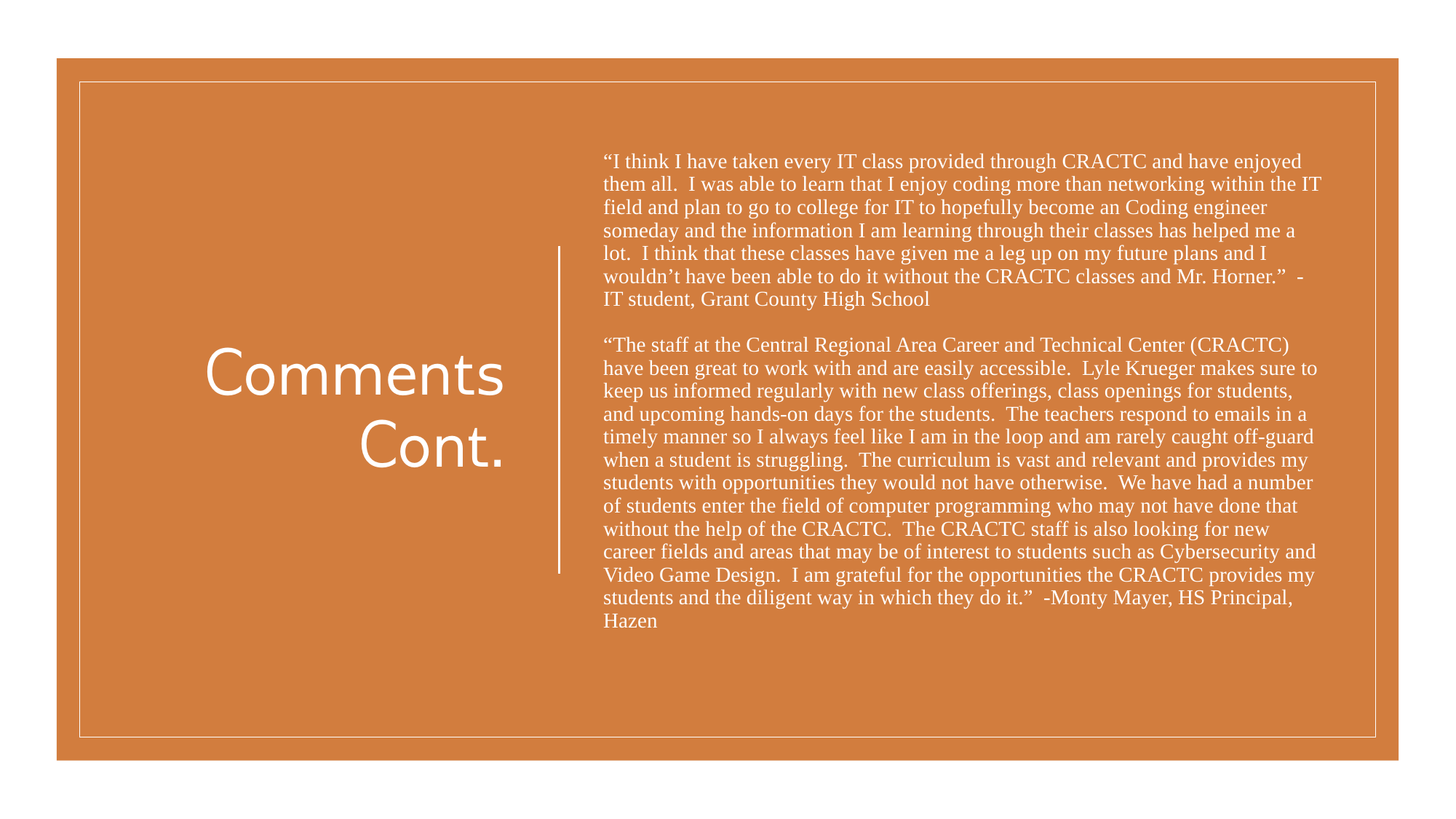

# Comments Cont.
“I think I have taken every IT class provided through CRACTC and have enjoyed them all.  I was able to learn that I enjoy coding more than networking within the IT field and plan to go to college for IT to hopefully become an Coding engineer someday and the information I am learning through their classes has helped me a lot.  I think that these classes have given me a leg up on my future plans and I wouldn’t have been able to do it without the CRACTC classes and Mr. Horner.”  -IT student, Grant County High School

“The staff at the Central Regional Area Career and Technical Center (CRACTC) have been great to work with and are easily accessible.  Lyle Krueger makes sure to keep us informed regularly with new class offerings, class openings for students, and upcoming hands-on days for the students.  The teachers respond to emails in a timely manner so I always feel like I am in the loop and am rarely caught off-guard when a student is struggling.  The curriculum is vast and relevant and provides my students with opportunities they would not have otherwise.  We have had a number of students enter the field of computer programming who may not have done that without the help of the CRACTC.  The CRACTC staff is also looking for new career fields and areas that may be of interest to students such as Cybersecurity and Video Game Design.  I am grateful for the opportunities the CRACTC provides my students and the diligent way in which they do it.”  -Monty Mayer, HS Principal, Hazen